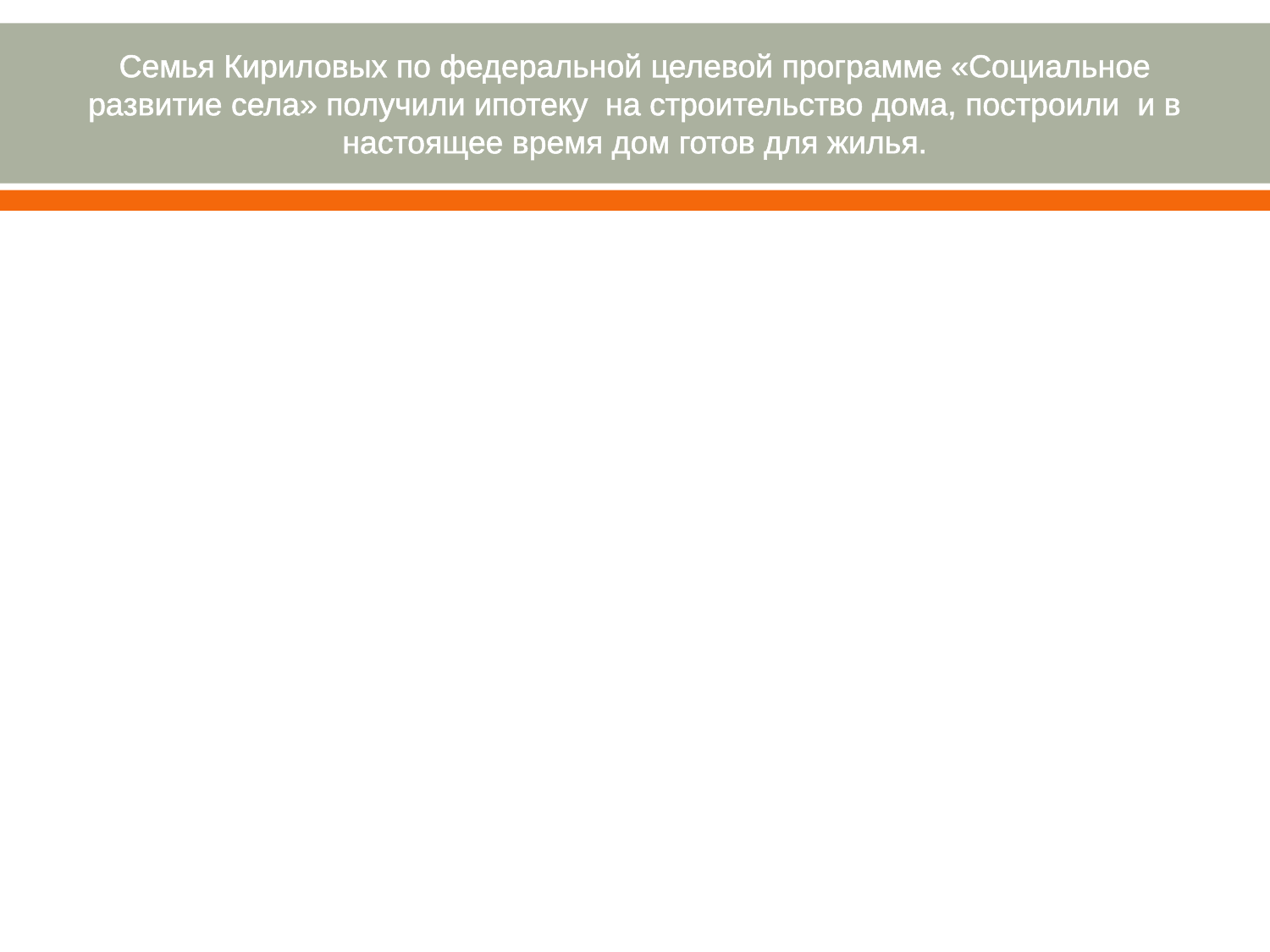

# Семья Кириловых по федеральной целевой программе «Социальное развитие села» получили ипотеку  на строительство дома, построили  и в настоящее время дом готов для жилья.